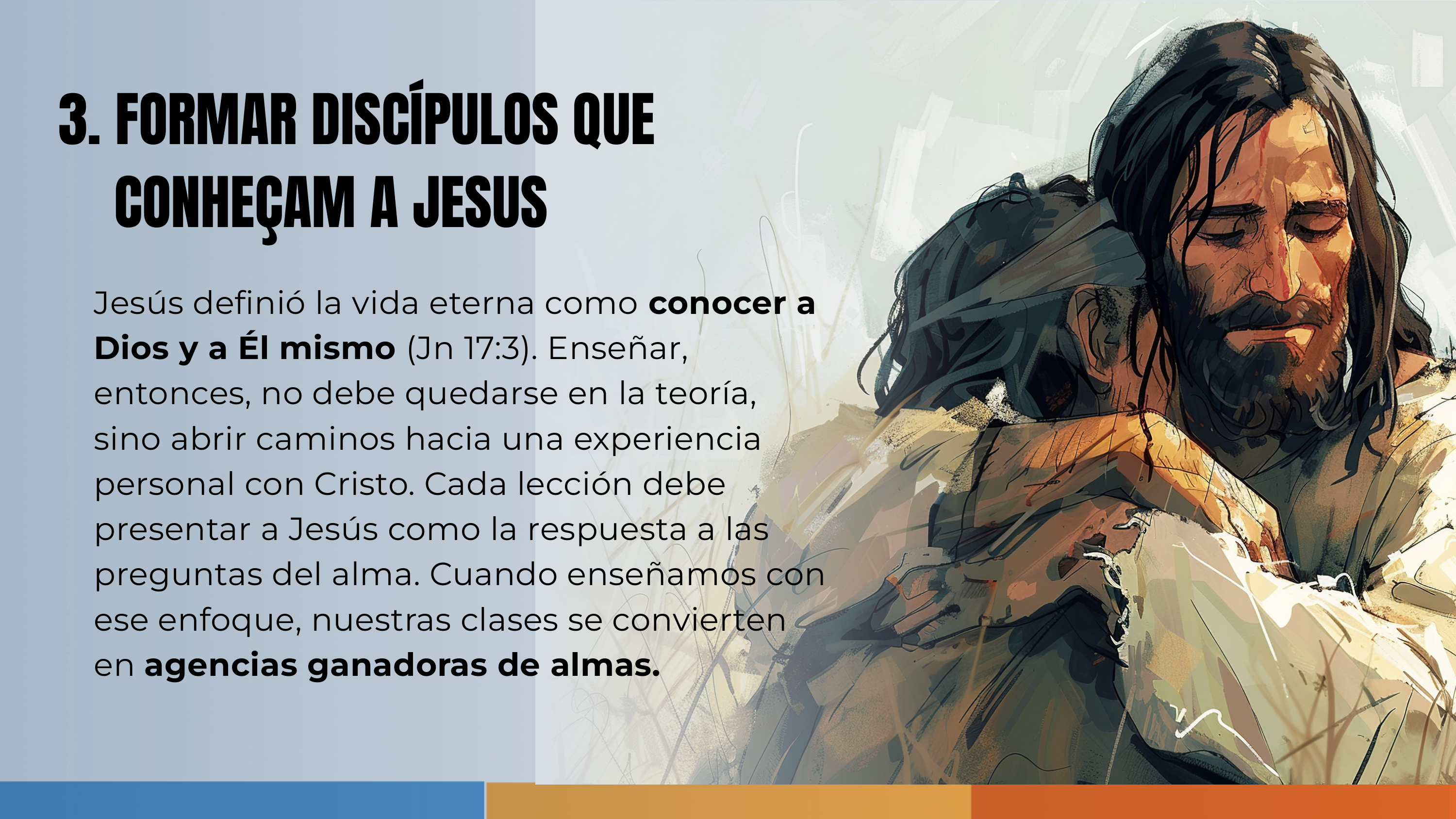

3. FORMAR DISCÍPULOS QUE
    CONHEÇAM A JESUS
Jesús definió la vida eterna como conocer a Dios y a Él mismo (Jn 17:3). Enseñar, entonces, no debe quedarse en la teoría, sino abrir caminos hacia una experiencia personal con Cristo. Cada lección debe presentar a Jesús como la respuesta a las preguntas del alma. Cuando enseñamos con ese enfoque, nuestras clases se convierten en agencias ganadoras de almas.